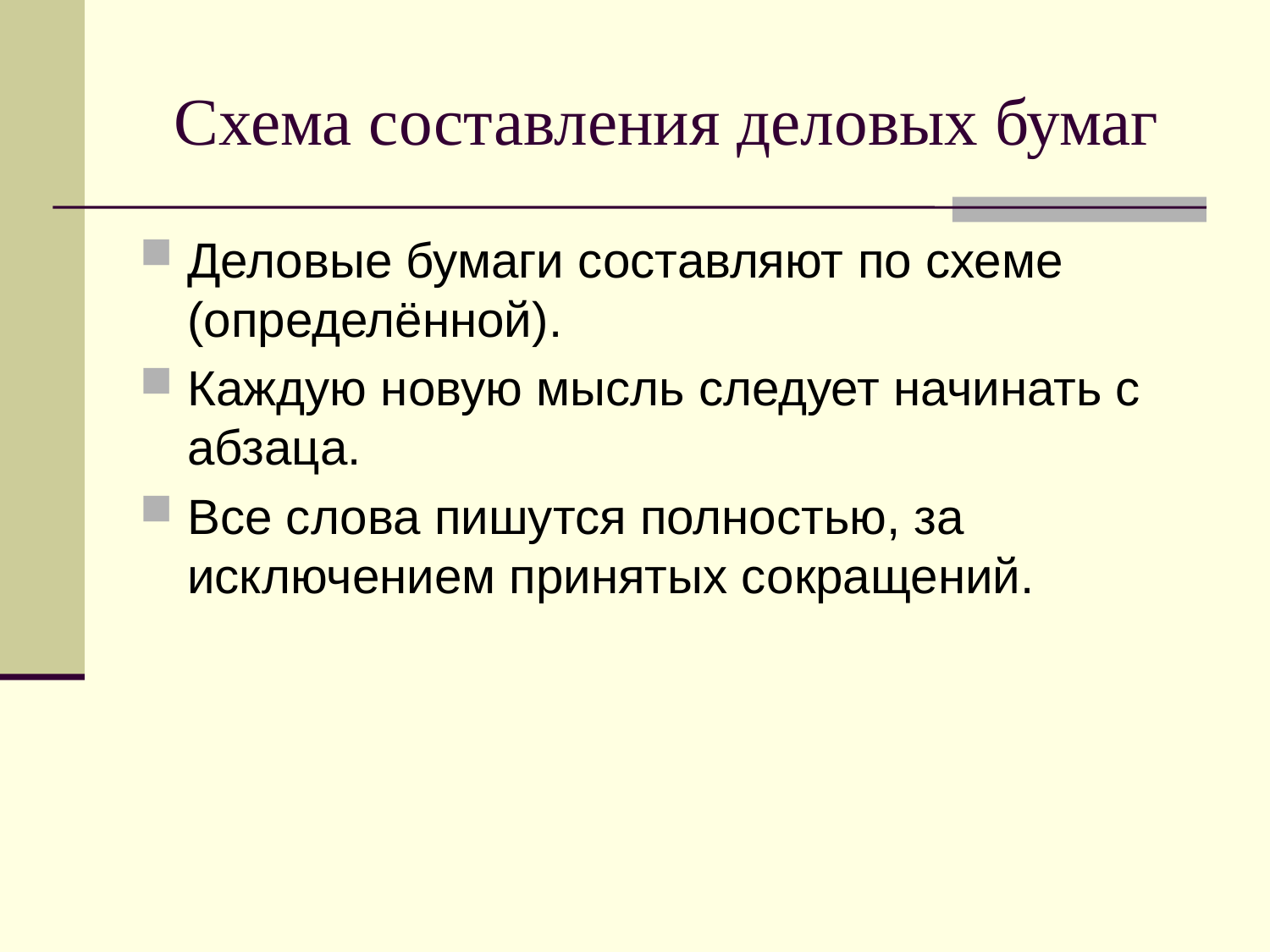

# Схема составления деловых бумаг
Деловые бумаги составляют по схеме (определённой).
Каждую новую мысль следует начинать с абзаца.
Все слова пишутся полностью, за исключением принятых сокращений.